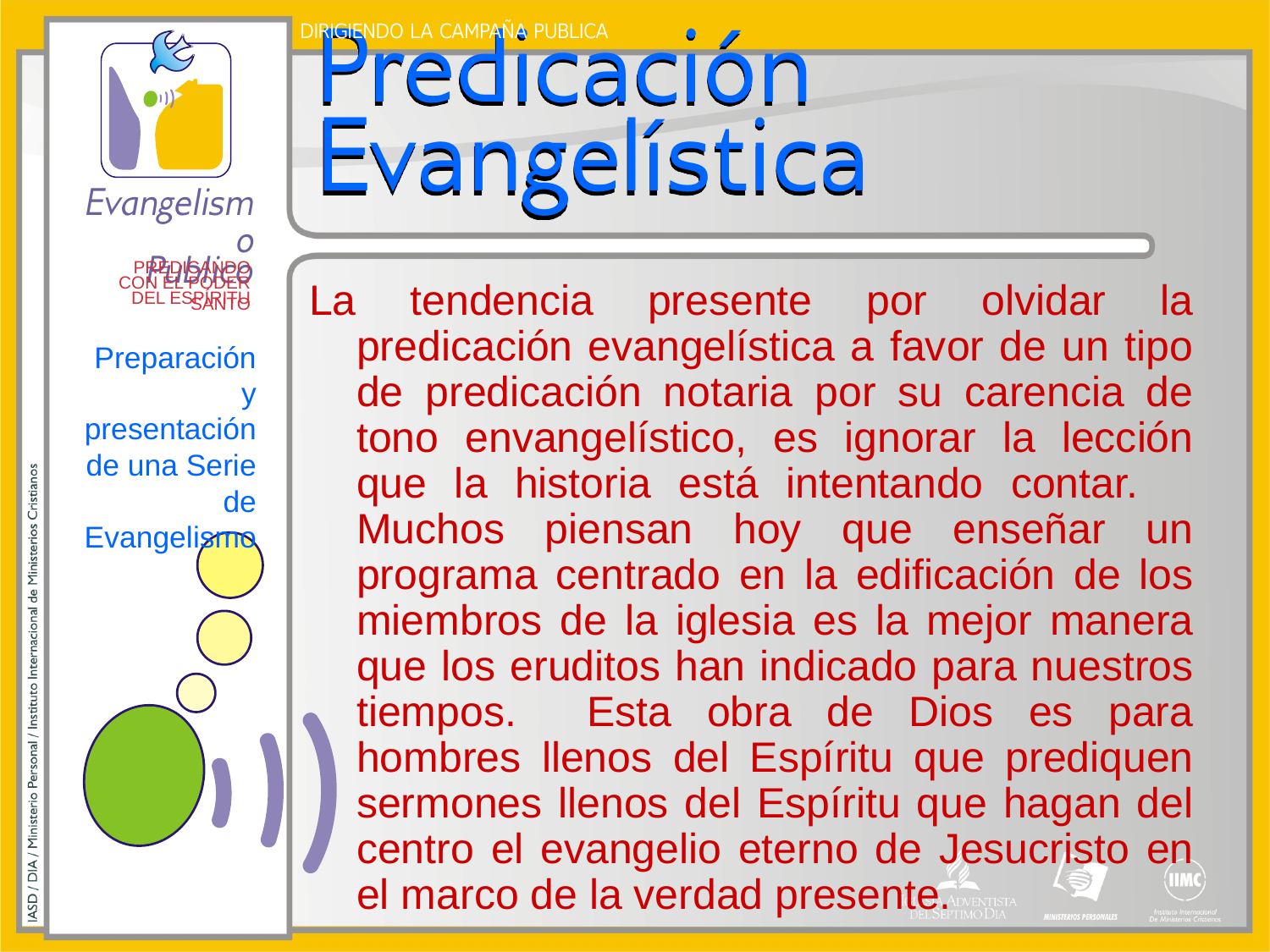

DIRIGIENDO LA CAMPAÑA PUBLICA
# Predicación Evangelística
La tendencia presente por olvidar la predicación evangelística a favor de un tipo de predicación notaria por su carencia de tono envangelístico, es ignorar la lección que la historia está intentando contar.   Muchos piensan hoy que enseñar un programa centrado en la edificación de los miembros de la iglesia es la mejor manera que los eruditos han indicado para nuestros tiempos.  Esta obra de Dios es para hombres llenos del Espíritu que prediquen sermones llenos del Espíritu que hagan del centro el evangelio eterno de Jesucristo en el marco de la verdad presente.